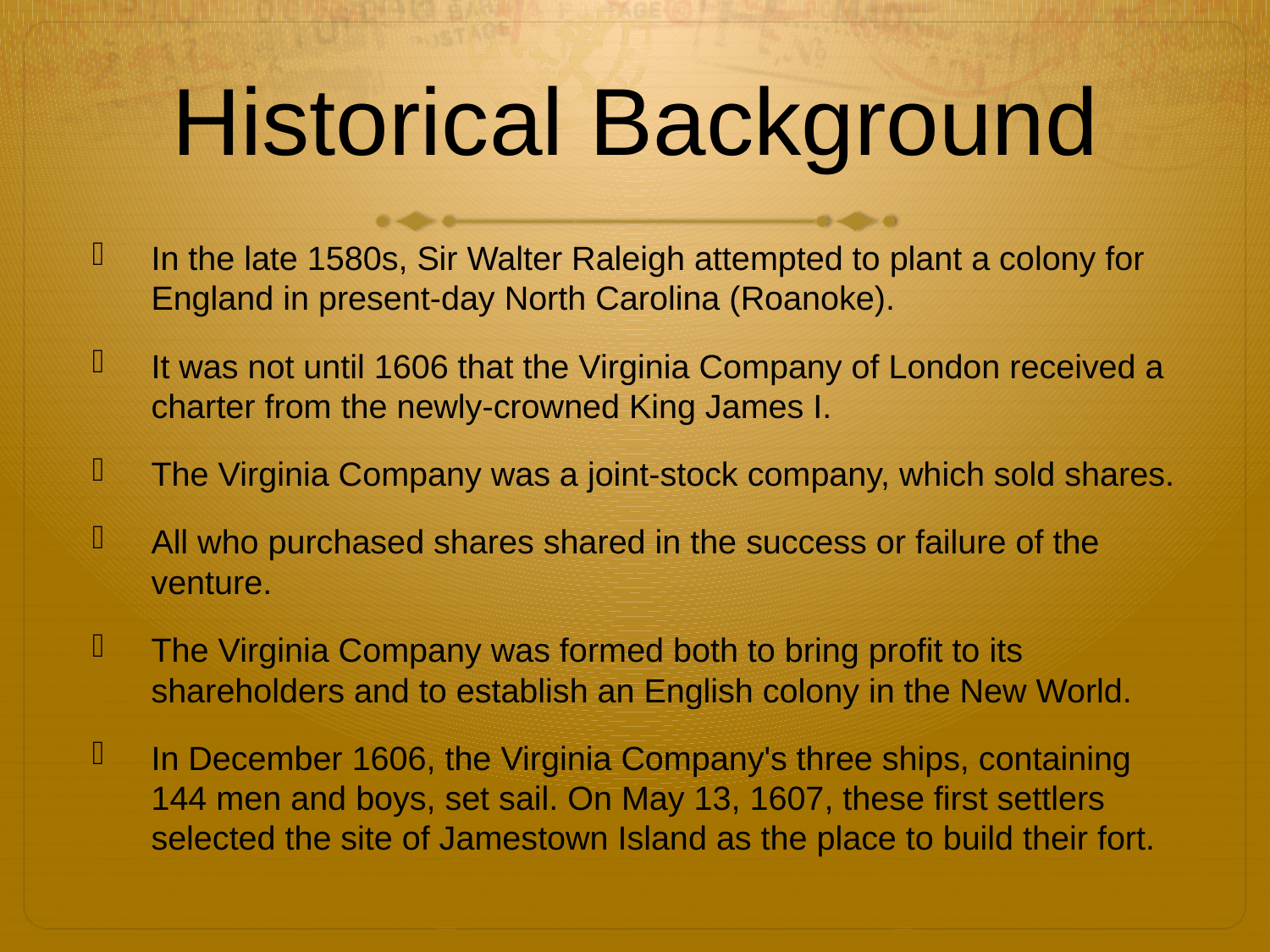

# Historical Background
In the late 1580s, Sir Walter Raleigh attempted to plant a colony for England in present-day North Carolina (Roanoke).
It was not until 1606 that the Virginia Company of London received a charter from the newly-crowned King James I.
The Virginia Company was a joint-stock company, which sold shares.
All who purchased shares shared in the success or failure of the venture.
The Virginia Company was formed both to bring profit to its shareholders and to establish an English colony in the New World.
In December 1606, the Virginia Company's three ships, containing 144 men and boys, set sail. On May 13, 1607, these first settlers selected the site of Jamestown Island as the place to build their fort.